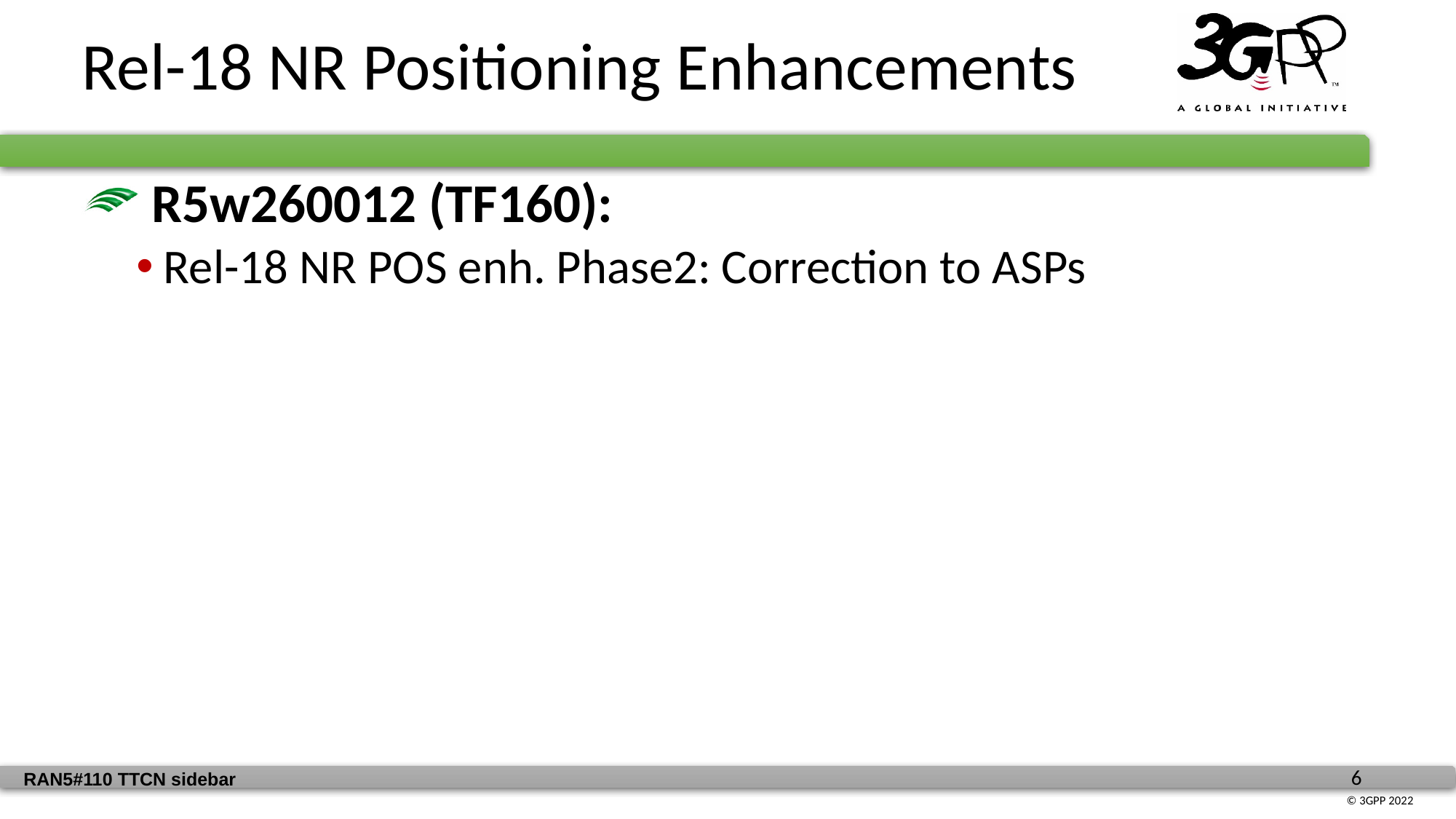

Rel-18 NR Positioning Enhancements
 R5w260012 (TF160):
Rel-18 NR POS enh. Phase2: Correction to ASPs